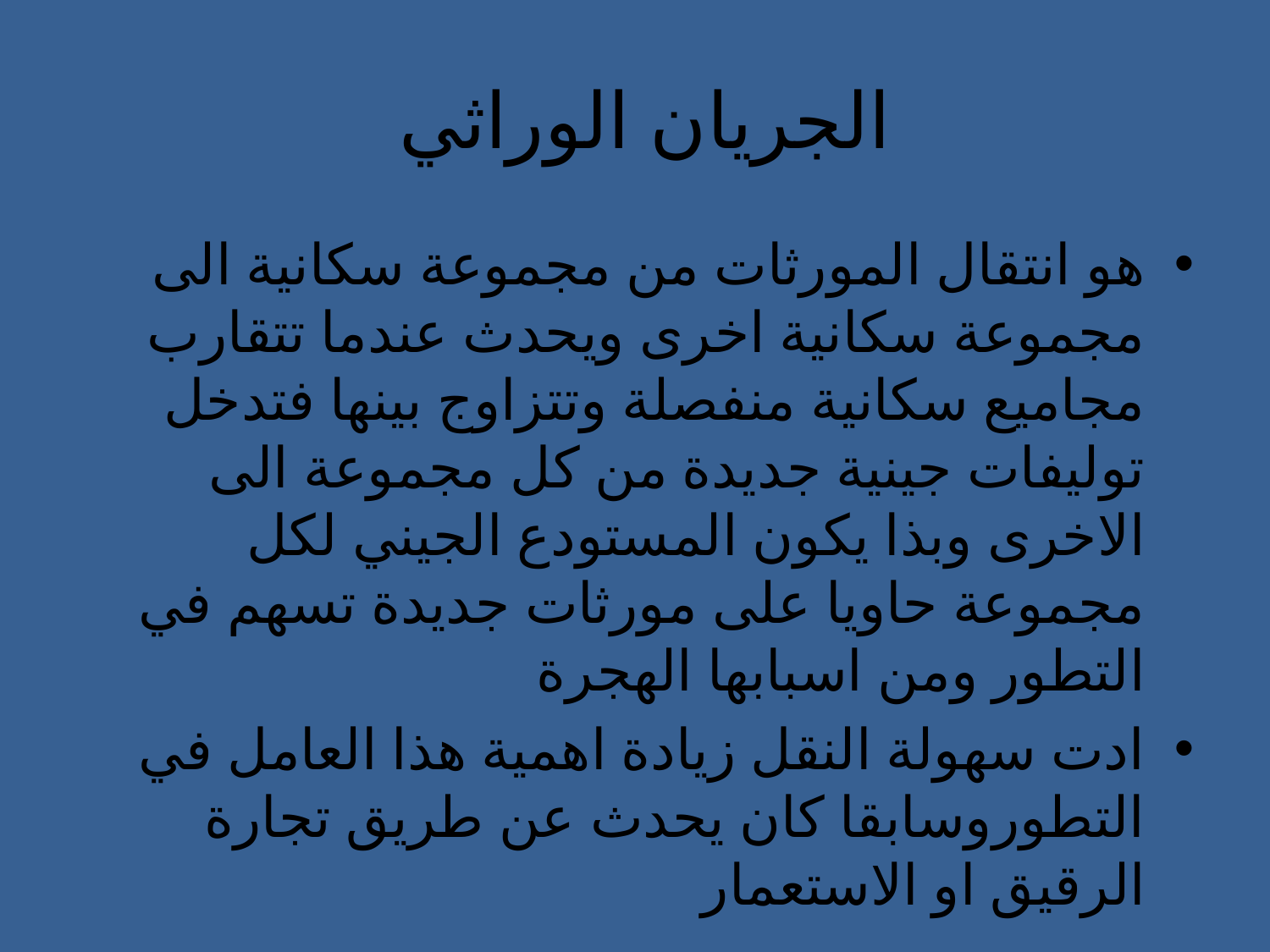

# الجريان الوراثي
هو انتقال المورثات من مجموعة سكانية الى مجموعة سكانية اخرى ويحدث عندما تتقارب مجاميع سكانية منفصلة وتتزاوج بينها فتدخل توليفات جينية جديدة من كل مجموعة الى الاخرى وبذا يكون المستودع الجيني لكل مجموعة حاويا على مورثات جديدة تسهم في التطور ومن اسبابها الهجرة
ادت سهولة النقل زيادة اهمية هذا العامل في التطوروسابقا كان يحدث عن طريق تجارة الرقيق او الاستعمار